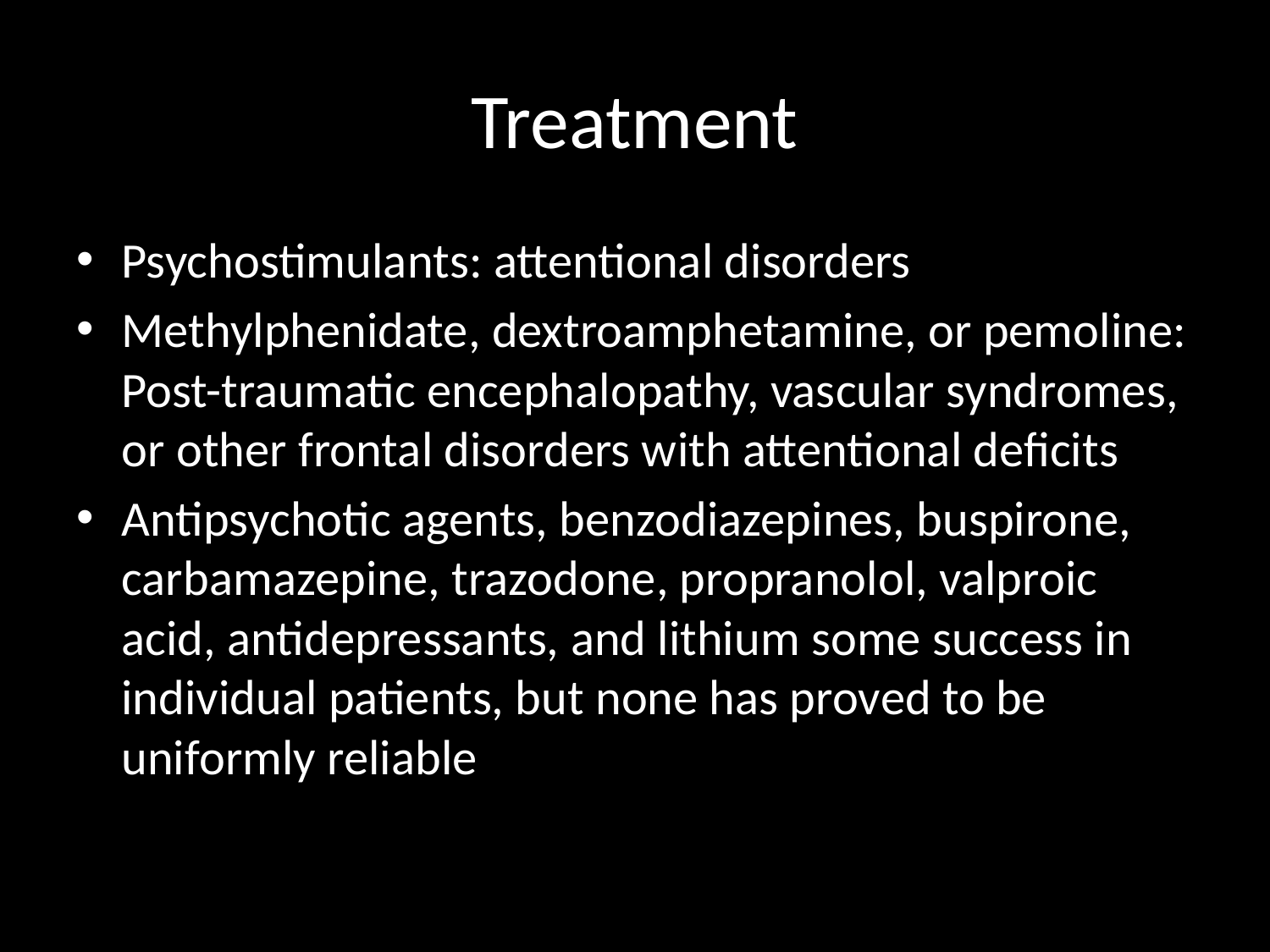

# Treatment
Psychostimulants: attentional disorders
Methylphenidate, dextroamphetamine, or pemoline: Post-traumatic encephalopathy, vascular syndromes, or other frontal disorders with attentional deficits
Antipsychotic agents, benzodiazepines, buspirone, carbamazepine, trazodone, propranolol, valproic acid, antidepressants, and lithium some success in individual patients, but none has proved to be uniformly reliable